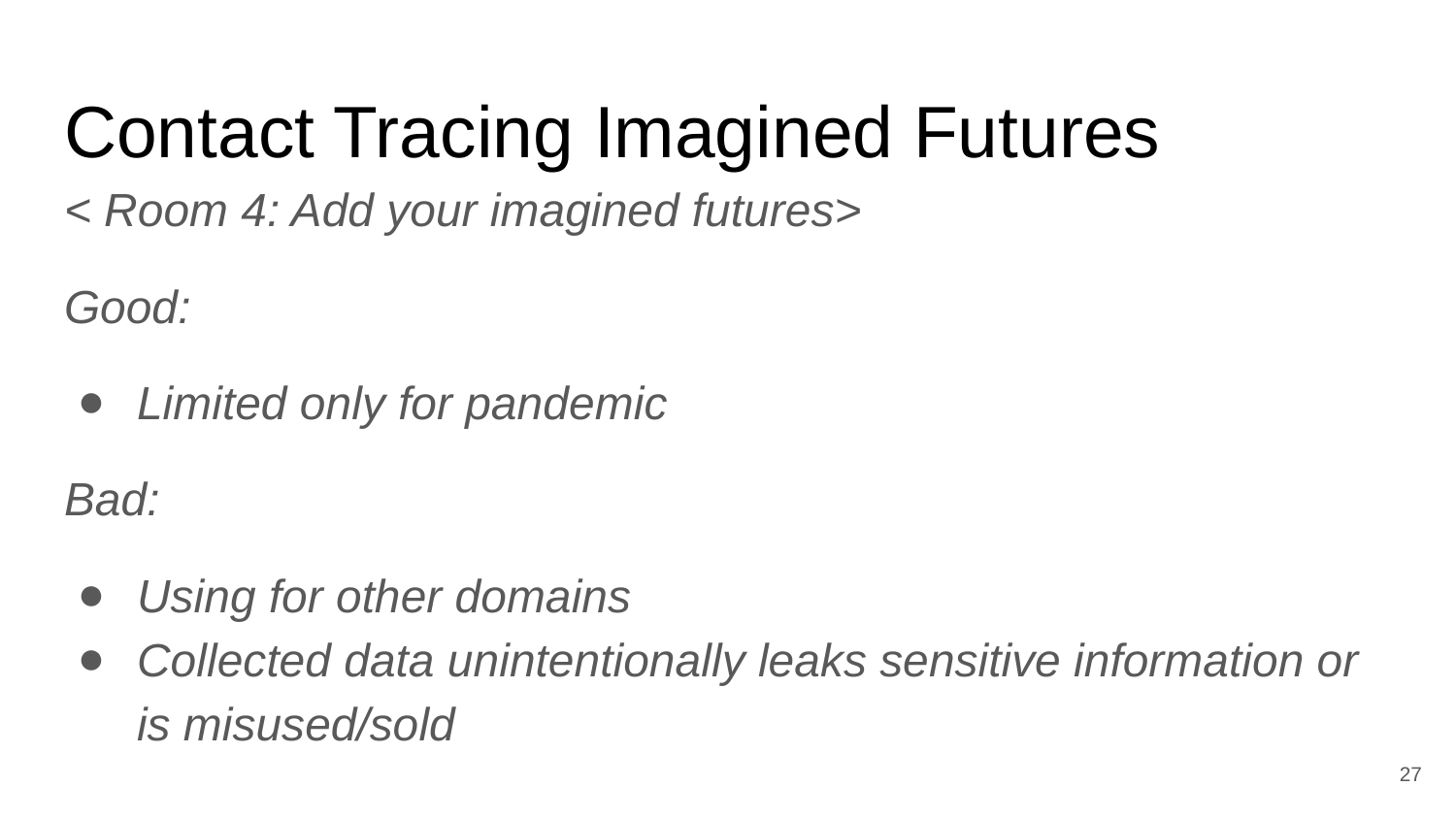

# Contact Tracing Imagined Futures

< Room 4: Add your imagined futures>
Good:
Limited only for pandemic
Bad:
Using for other domains
Collected data unintentionally leaks sensitive information or is misused/sold
27